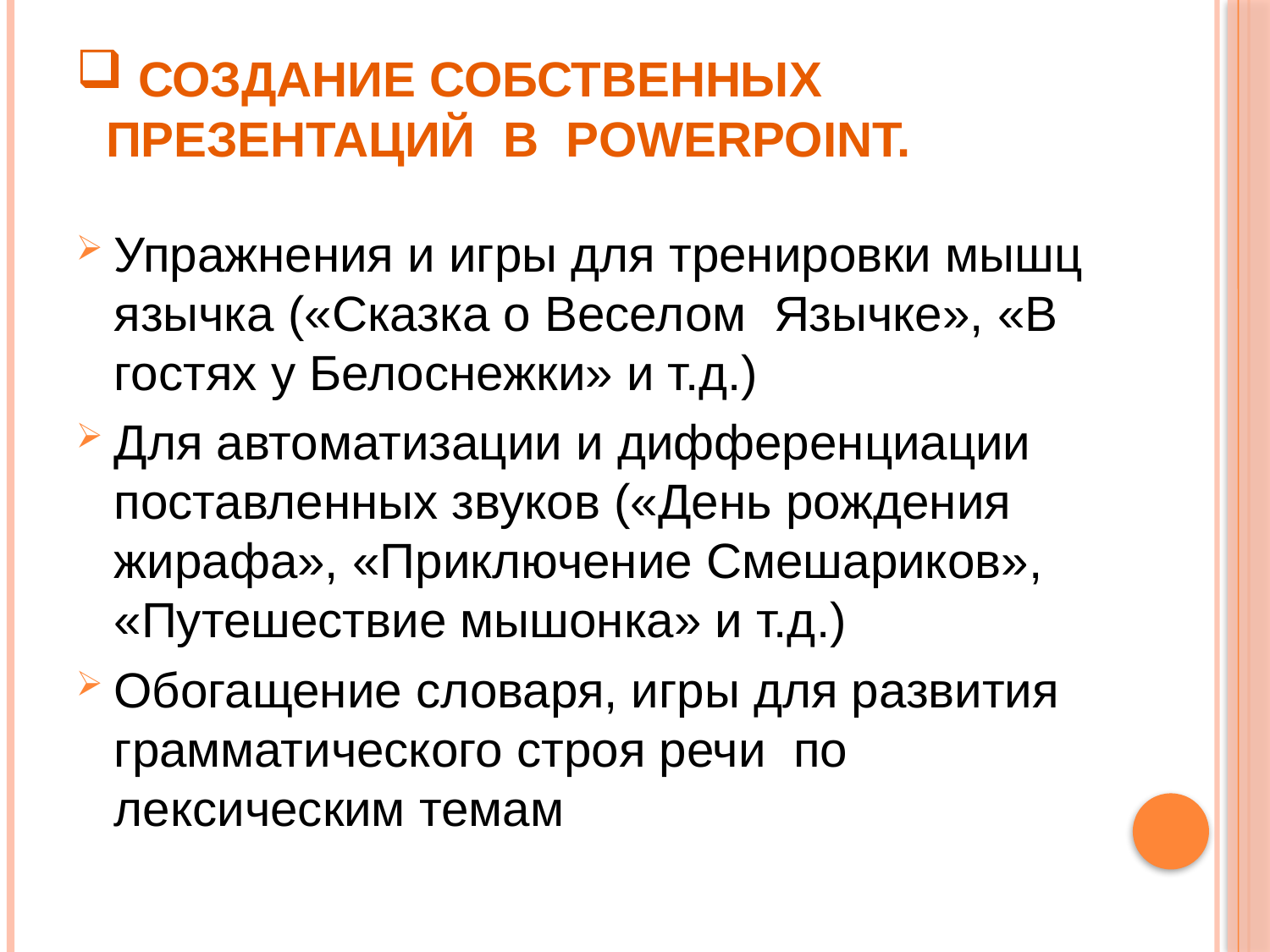

# Создание собственных презентаций  в  PowerPoint.
Упражнения и игры для тренировки мышц язычка («Сказка о Веселом  Язычке», «В гостях у Белоснежки» и т.д.)
Для автоматизации и дифференциации поставленных звуков («День рождения жирафа», «Приключение Смешариков», «Путешествие мышонка» и т.д.)
Обогащение словаря, игры для развития грамматического строя речи  по лексическим темам